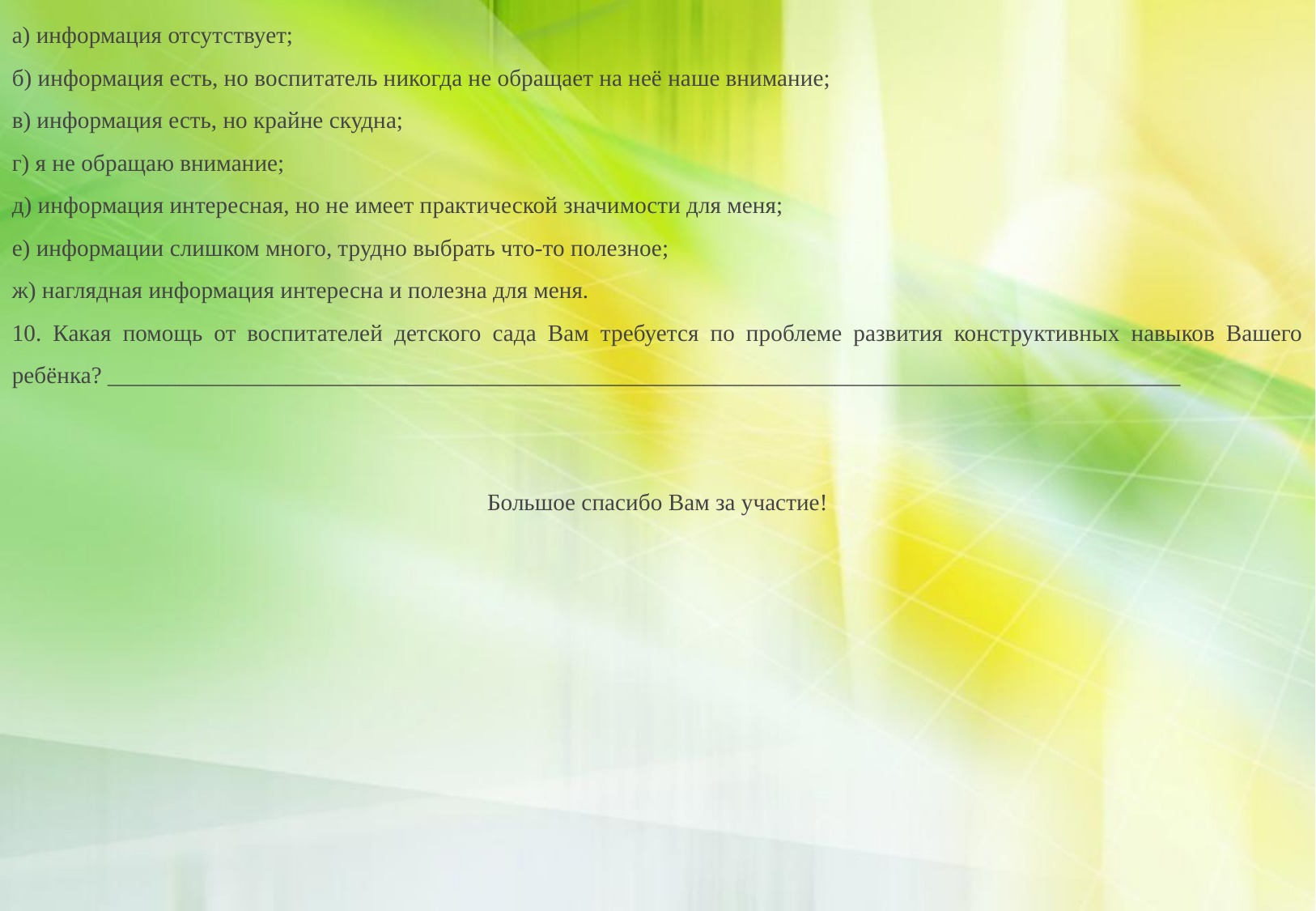

а) информация отсутствует;
б) информация есть, но воспитатель никогда не обращает на неё наше внимание;
в) информация есть, но крайне скудна;
г) я не обращаю внимание;
д) информация интересная, но не имеет практической значимости для меня;
е) информации слишком много, трудно выбрать что-то полезное;
ж) наглядная информация интересна и полезна для меня.
10. Какая помощь от воспитателей детского сада Вам требуется по проблеме развития конструктивных навыков Вашего ребёнка? __________________________________________________________________________________________

Большое спасибо Вам за участие!